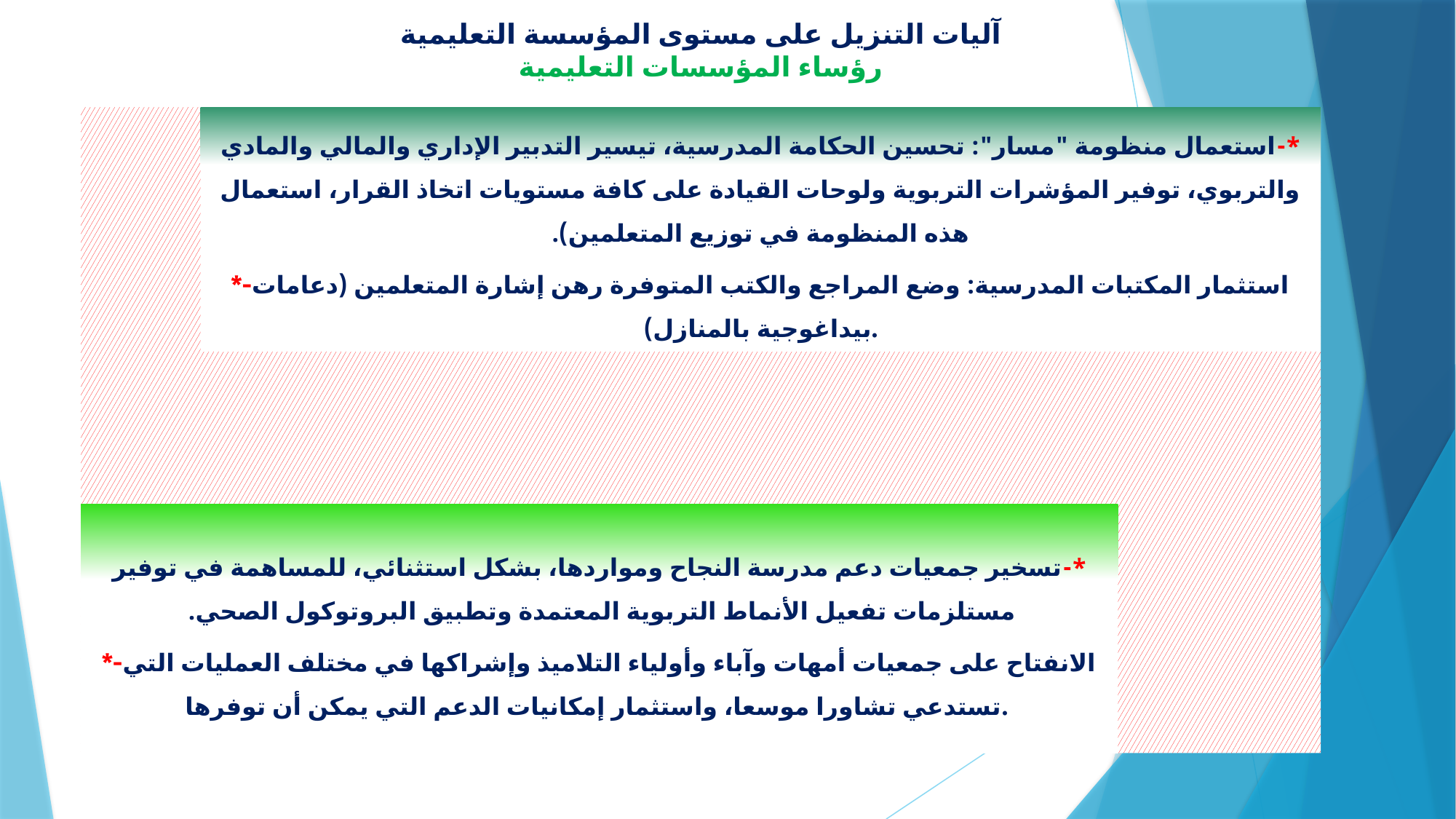

# آليات التنزيل على مستوى المؤسسة التعليمية رؤساء المؤسسات التعليمية
*-تسخير جمعيات دعم مدرسة النجاح ومواردها، بشكل استثنائي، للمساهمة في توفير مستلزمات تفعيل الأنماط التربوية المعتمدة وتطبيق البروتوكول الصحي.
*-الانفتاح على جمعيات أمهات وآباء وأولياء التلاميذ وإشراكها في مختلف العمليات التي تستدعي تشاورا موسعا، واستثمار إمكانيات الدعم التي يمكن أن توفرها.
*-استعمال منظومة "مسار": تحسين الحكامة المدرسية، تيسير التدبير الإداري والمالي والمادي والتربوي، توفير المؤشرات التربوية ولوحات القيادة على كافة مستويات اتخاذ القرار، استعمال هذه المنظومة في توزيع المتعلمين).
*-استثمار المكتبات المدرسية: وضع المراجع والكتب المتوفرة رهن إشارة المتعلمين (دعامات بيداغوجية بالمنازل).